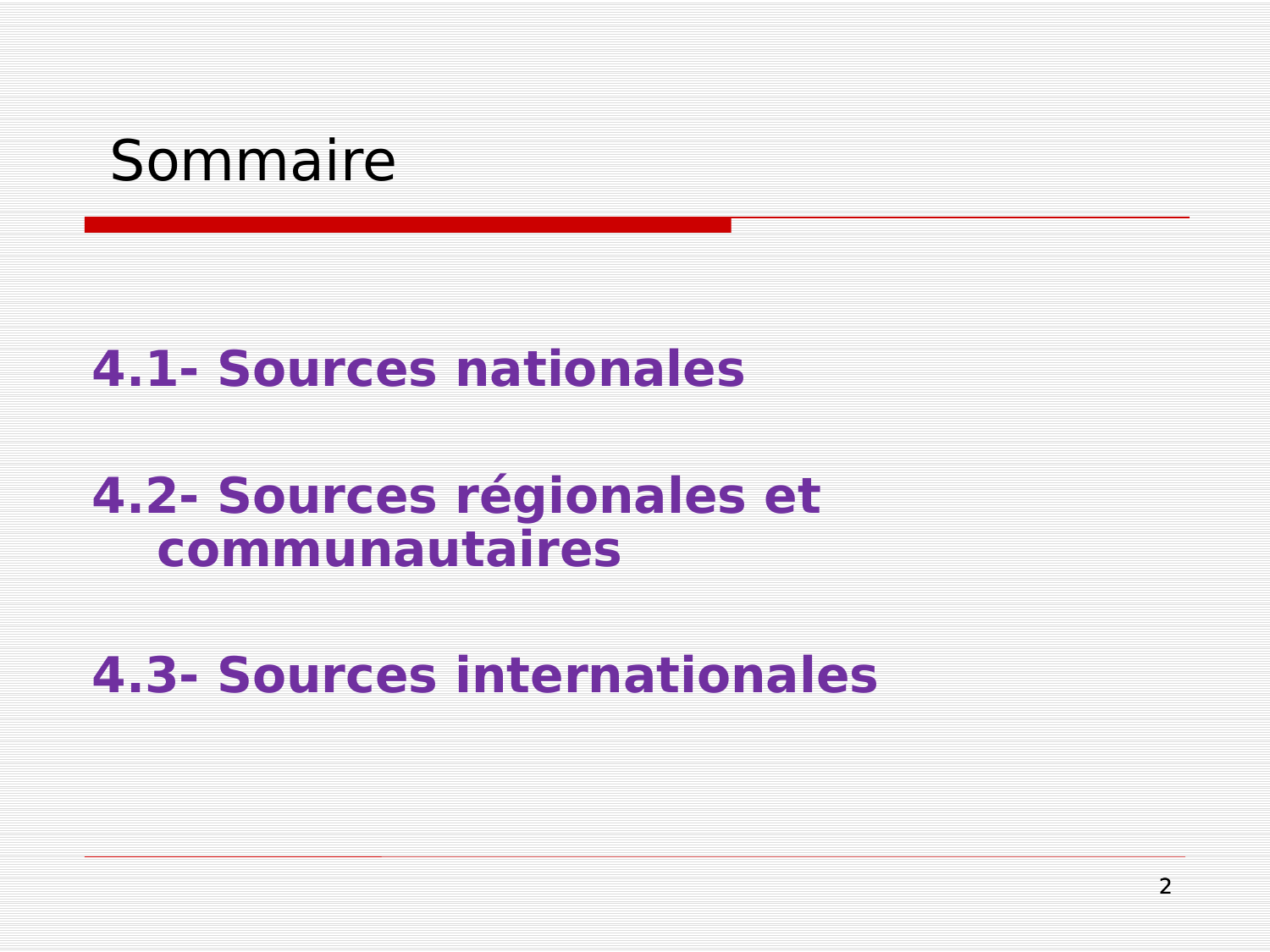

# Sommaire

4.1- Sources nationales

4.2- Sources régionales et communautaires

4.3- Sources internationales

2
2